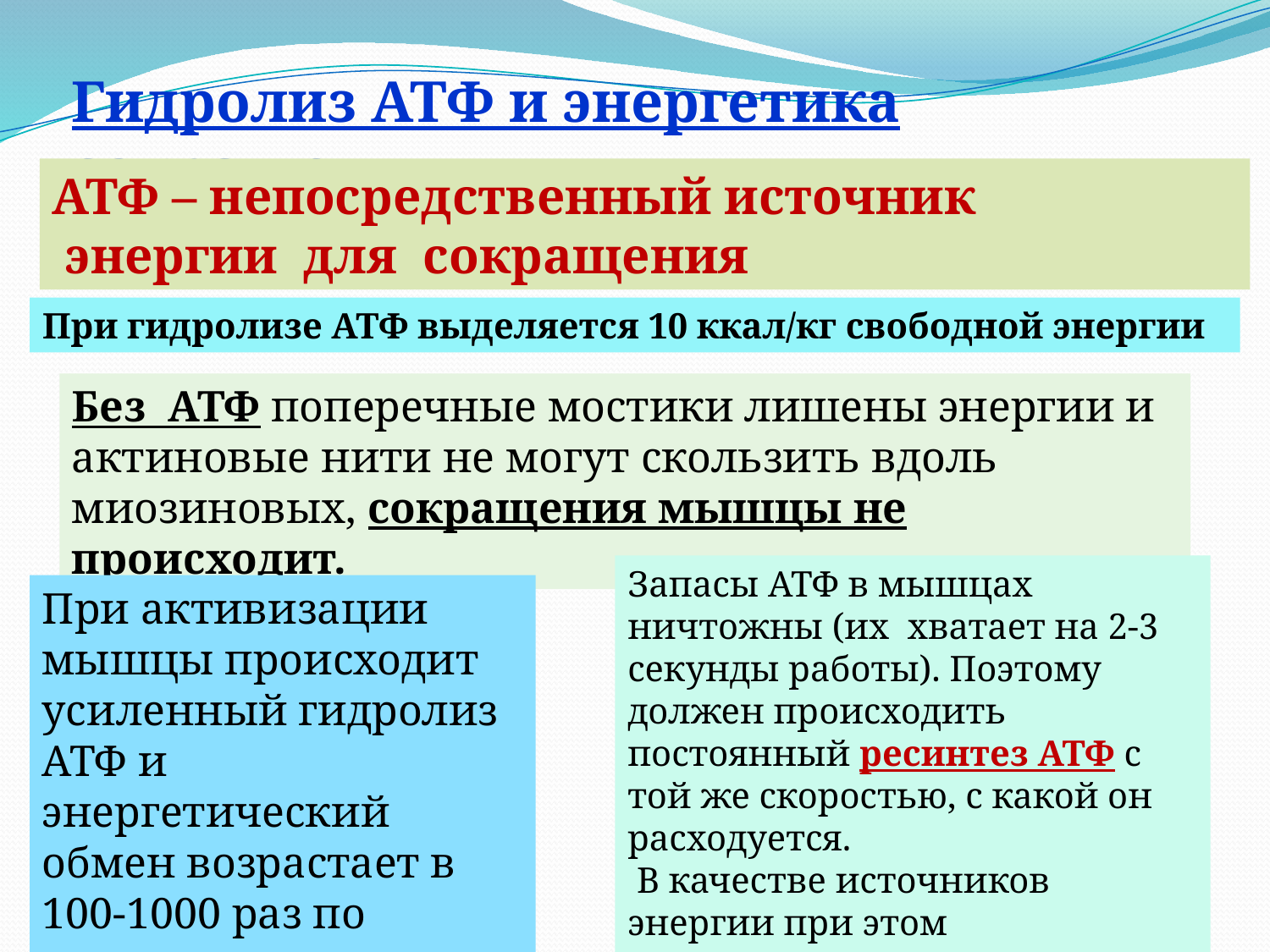

Гидролиз АТФ и энергетика сокращения

АТФ – непосредственный источник
 энергии  для  сокращения
При гидролизе АТФ выделяется 10 ккал/кг свободной энергии
Без  АТФ поперечные мостики лишены энергии и актиновые нити не могут скользить вдоль миозиновых, сокращения мышцы не происходит.
Запасы АТФ в мышцах ничтожны (их  хватает на 2-3 секунды работы). Поэтому должен происходить постоянный ресинтез АТФ с той же скоростью, с какой он расходуется.
 В качестве источников энергии при этом используются углеводы, жиры и белки.
При активизации мышцы происходит усиленный гидролиз АТФ и энергетический обмен возрастает в 100-1000 раз по сравнению с  покоем.